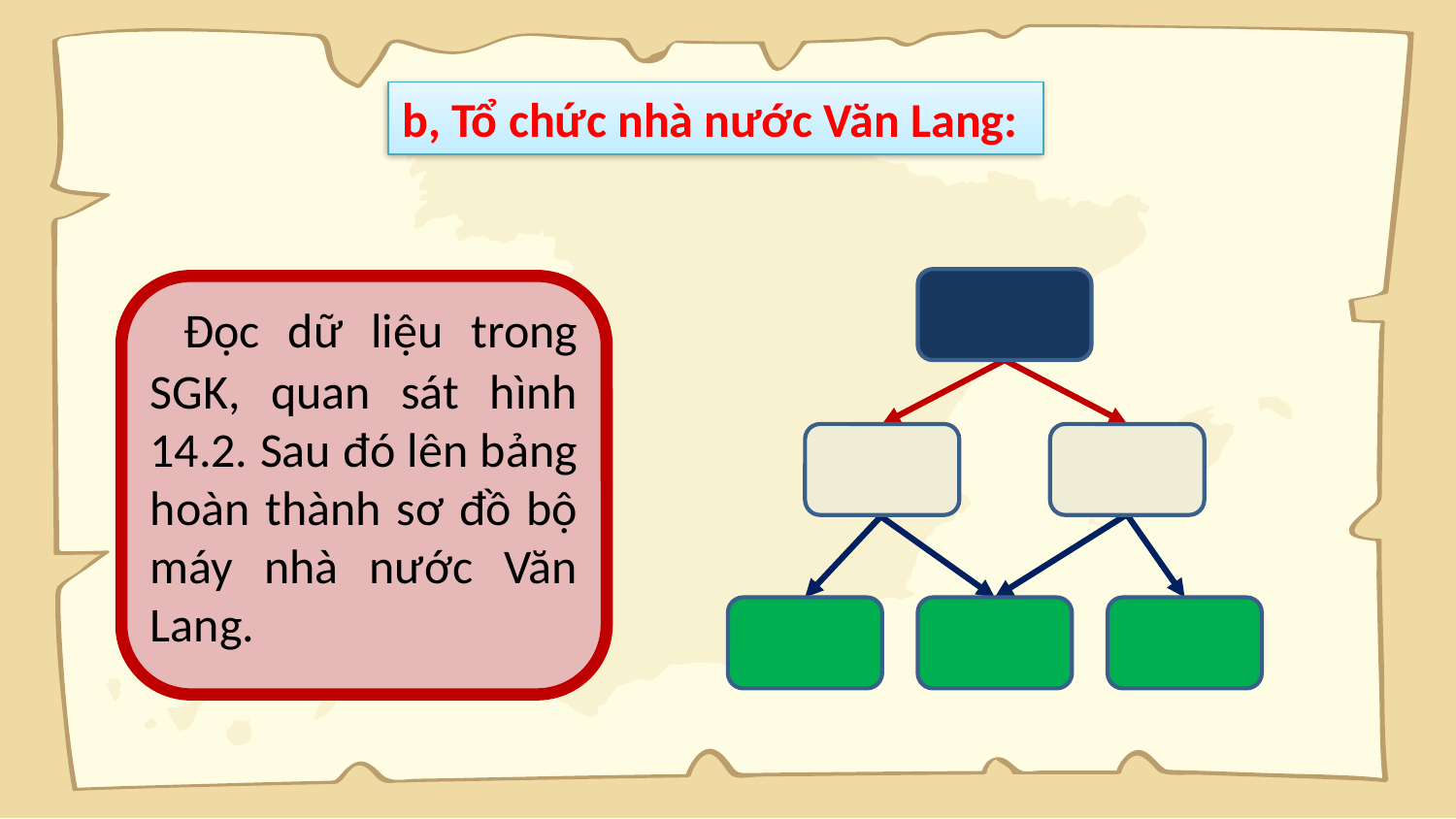

b, Tổ chức nhà nước Văn Lang:

 Đọc dữ liệu trong SGK, quan sát hình 14.2. Sau đó lên bảng hoàn thành sơ đồ bộ máy nhà nước Văn Lang.